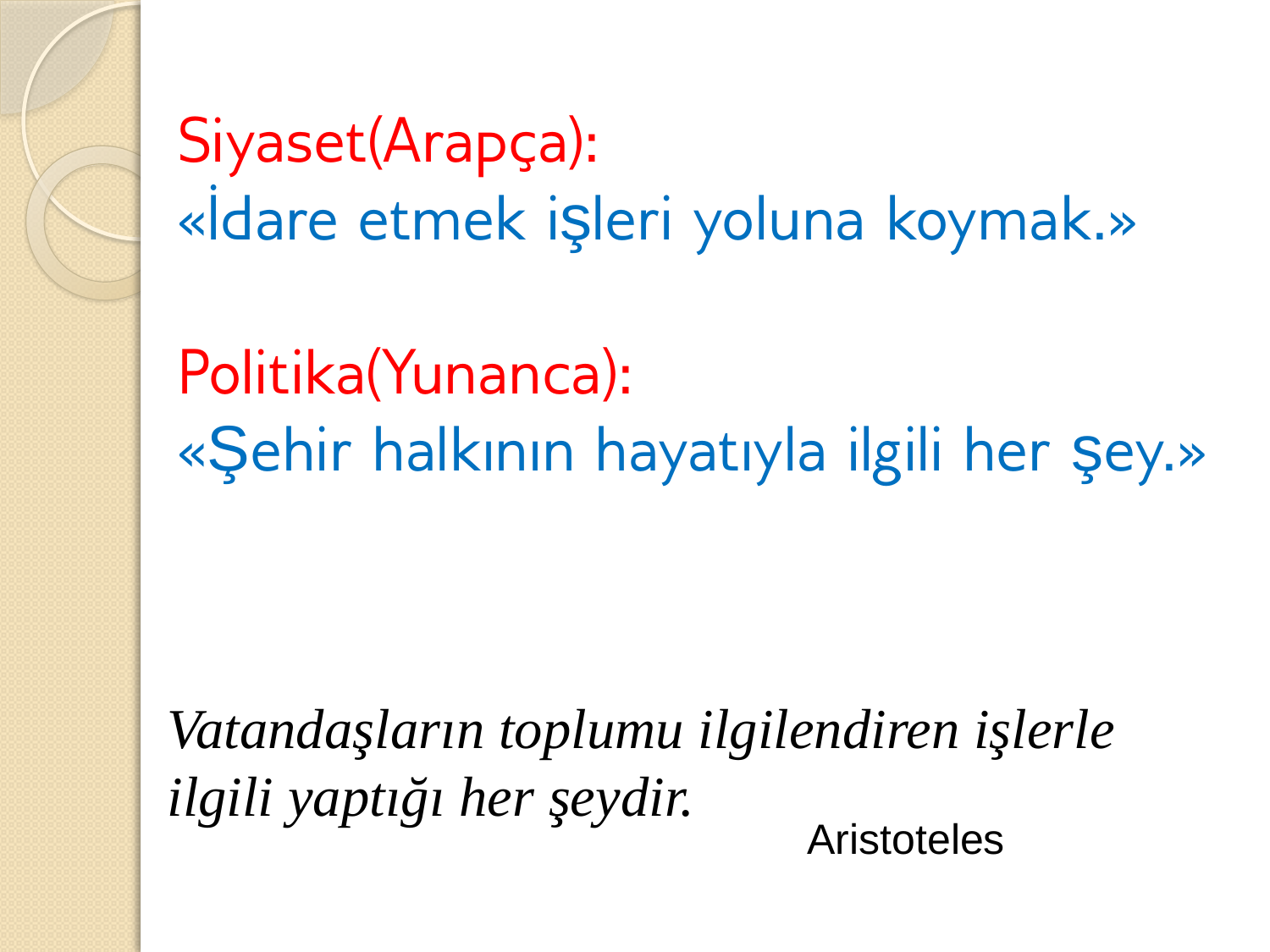

# Siyaset(Arapça): «İdare etmek işleri yoluna koymak.» Politika(Yunanca): «Şehir halkının hayatıyla ilgili her şey.»
Vatandaşların toplumu ilgilendiren işlerle ilgili yaptığı her şeydir.
Aristoteles